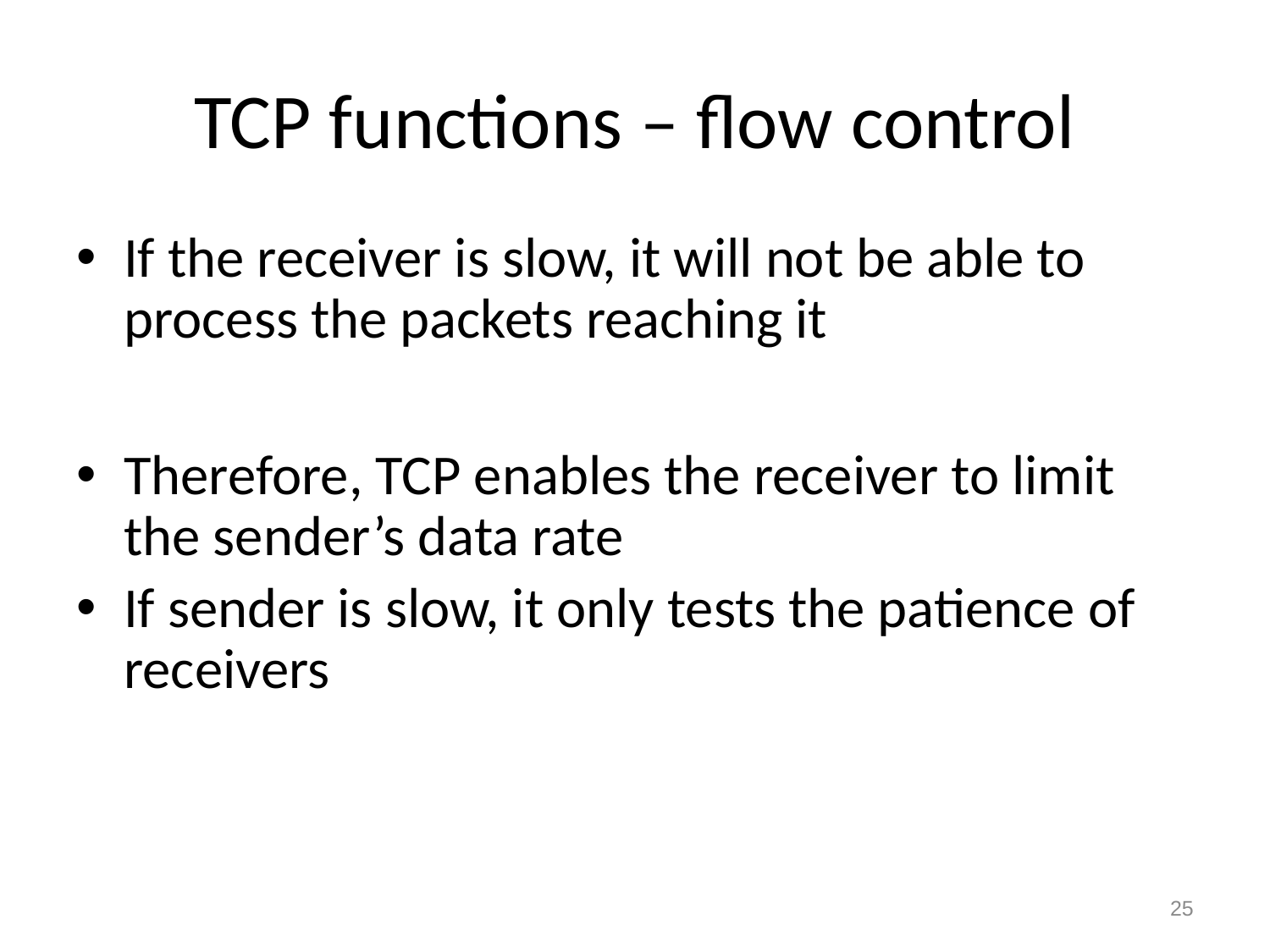

# TCP functions – flow control
If the receiver is slow, it will not be able to process the packets reaching it

Therefore, TCP enables the receiver to limit the sender’s data rate
If sender is slow, it only tests the patience of receivers

25